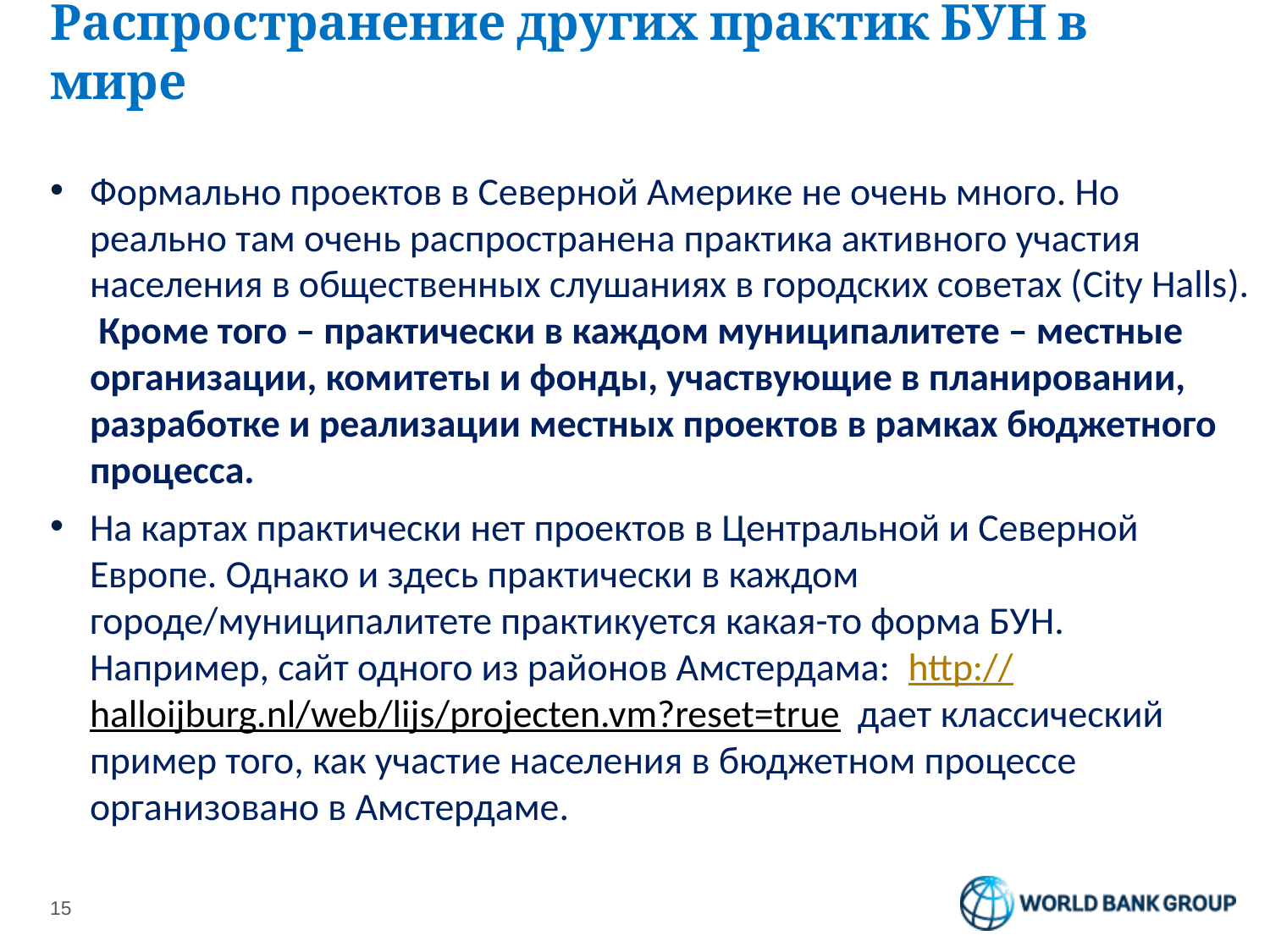

# Распространение других практик БУН в мире
Формально проектов в Северной Америке не очень много. Но реально там очень распространена практика активного участия населения в общественных слушаниях в городских советах (City Halls).  Кроме того – практически в каждом муниципалитете – местные организации, комитеты и фонды, участвующие в планировании, разработке и реализации местных проектов в рамках бюджетного процесса.
На картах практически нет проектов в Центральной и Северной Европе. Однако и здесь практически в каждом городе/муниципалитете практикуется какая-то форма БУН. Например, сайт одного из районов Амстердама:  http://halloijburg.nl/web/lijs/projecten.vm?reset=true  дает классический пример того, как участие населения в бюджетном процессе организовано в Амстердаме.

15